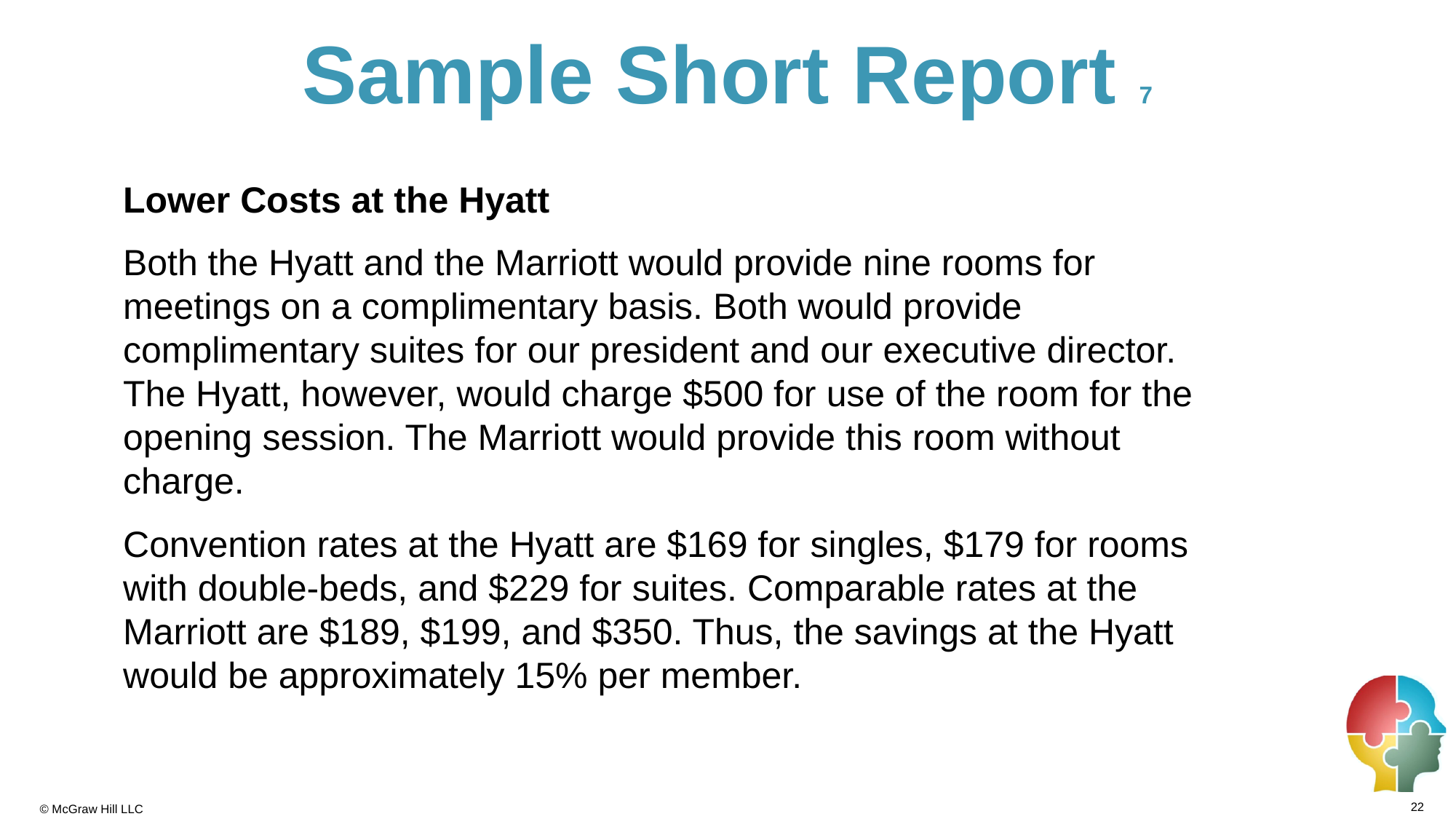

# Sample Short Report 7
Lower Costs at the Hyatt
Both the Hyatt and the Marriott would provide nine rooms for meetings on a complimentary basis. Both would provide complimentary suites for our president and our executive director. The Hyatt, however, would charge $500 for use of the room for the opening session. The Marriott would provide this room without charge.
Convention rates at the Hyatt are $169 for singles, $179 for rooms with double-beds, and $229 for suites. Comparable rates at the Marriott are $189, $199, and $350. Thus, the savings at the Hyatt would be approximately 15% per member.
22